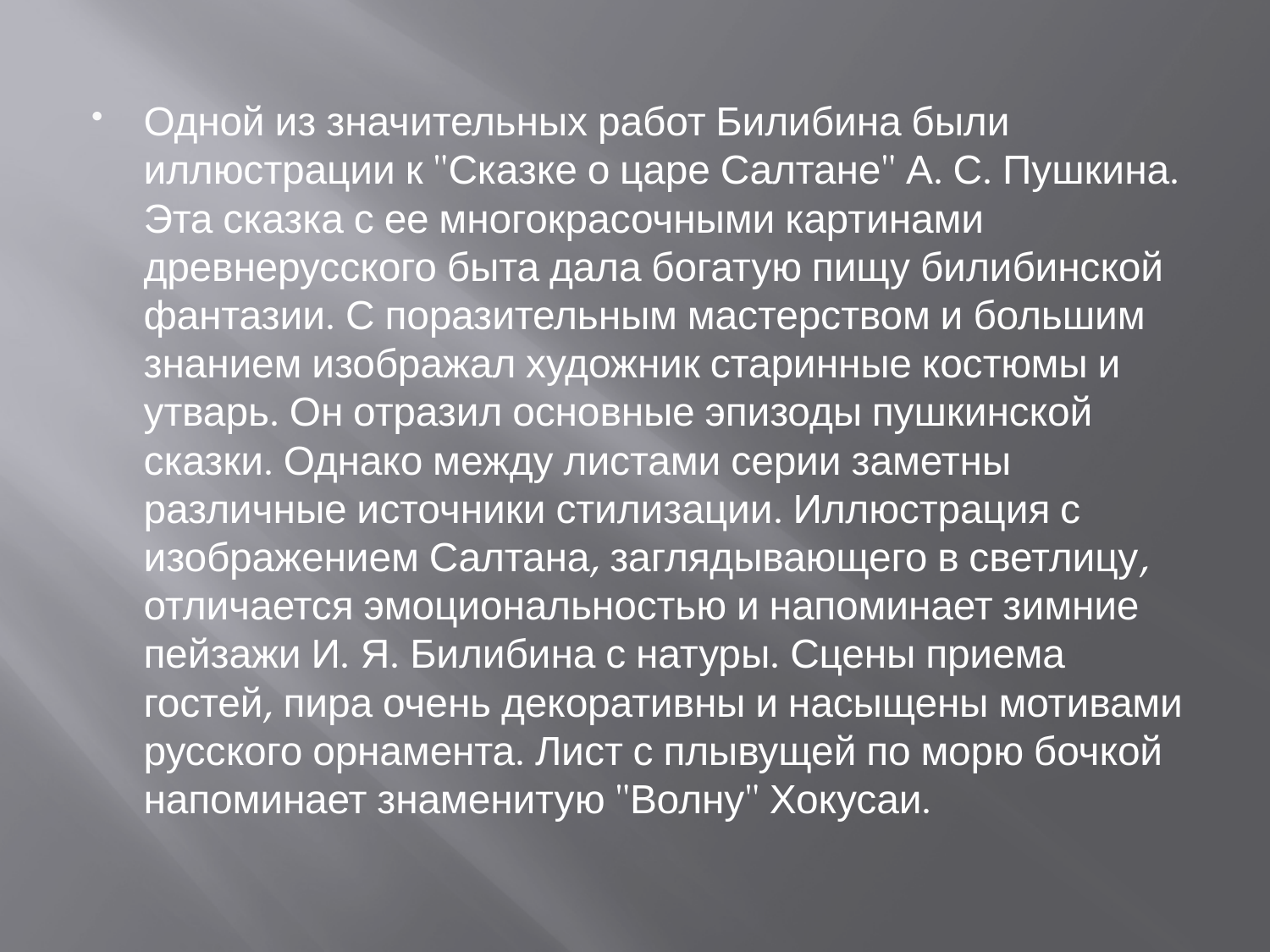

Одной из значительных работ Билибина были иллюстрации к "Сказке о царе Салтане" А. С. Пушкина. Эта сказка с ее многокрасочными картинами древнерусского быта дала богатую пищу билибинской фантазии. С поразительным мастерством и большим знанием изображал художник старинные костюмы и утварь. Он отразил основные эпизоды пушкинской сказки. Однако между листами серии заметны различные источники стилизации. Иллюстрация с изображением Салтана, заглядывающего в светлицу, отличается эмоциональностью и напоминает зимние пейзажи И. Я. Билибина с натуры. Сцены приема гостей, пира очень декоративны и насыщены мотивами русского орнамента. Лист с плывущей по морю бочкой напоминает знаменитую "Волну" Хокусаи.